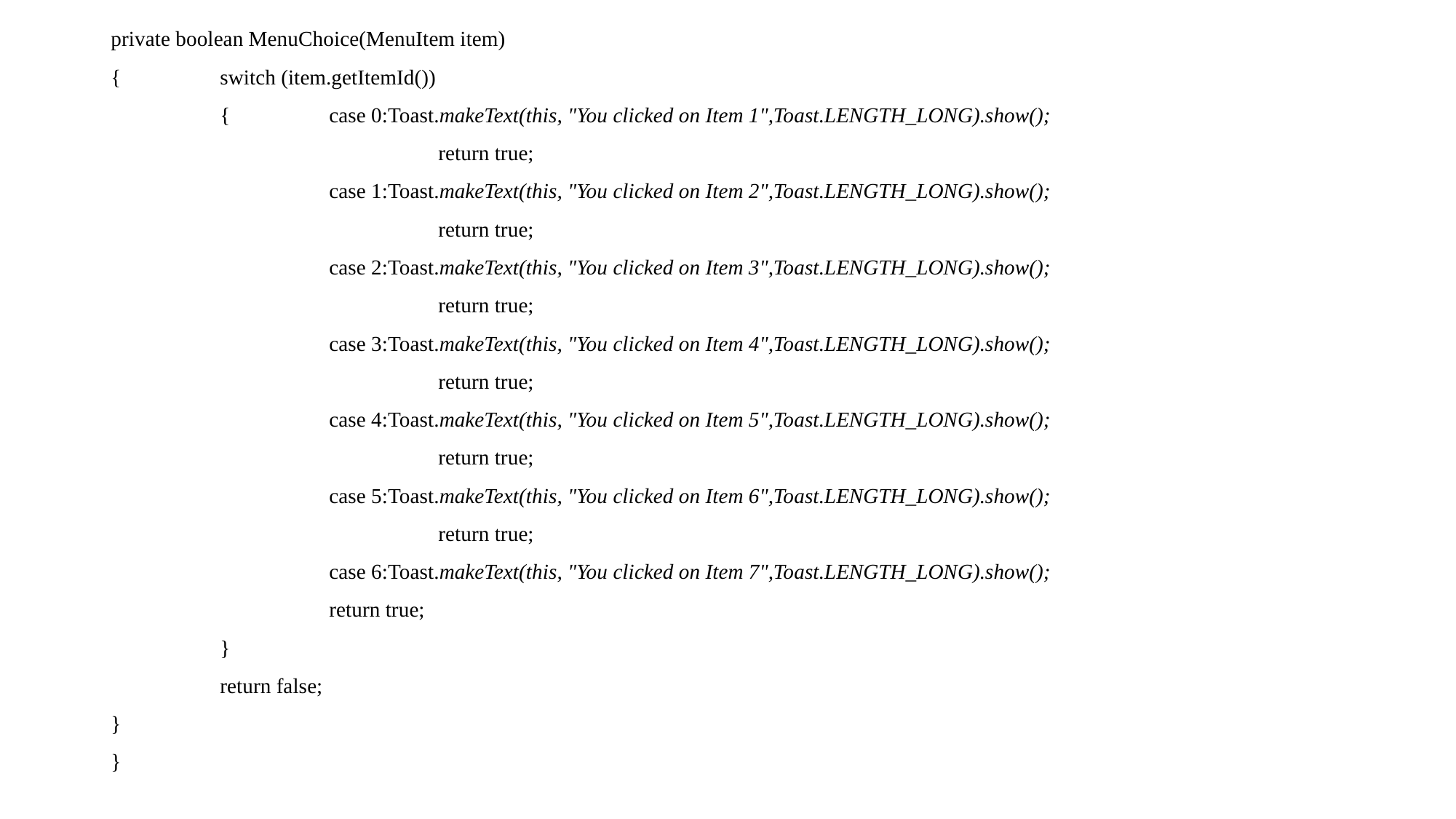

private boolean MenuChoice(MenuItem item)
{	switch (item.getItemId())
	{	case 0:Toast.makeText(this, "You clicked on Item 1",Toast.LENGTH_LONG).show();
			return true;
		case 1:Toast.makeText(this, "You clicked on Item 2",Toast.LENGTH_LONG).show();
			return true;
		case 2:Toast.makeText(this, "You clicked on Item 3",Toast.LENGTH_LONG).show();
			return true;
		case 3:Toast.makeText(this, "You clicked on Item 4",Toast.LENGTH_LONG).show();
			return true;
		case 4:Toast.makeText(this, "You clicked on Item 5",Toast.LENGTH_LONG).show();
			return true;
		case 5:Toast.makeText(this, "You clicked on Item 6",Toast.LENGTH_LONG).show();
			return true;
		case 6:Toast.makeText(this, "You clicked on Item 7",Toast.LENGTH_LONG).show();
		return true;
	}
	return false;
}
}